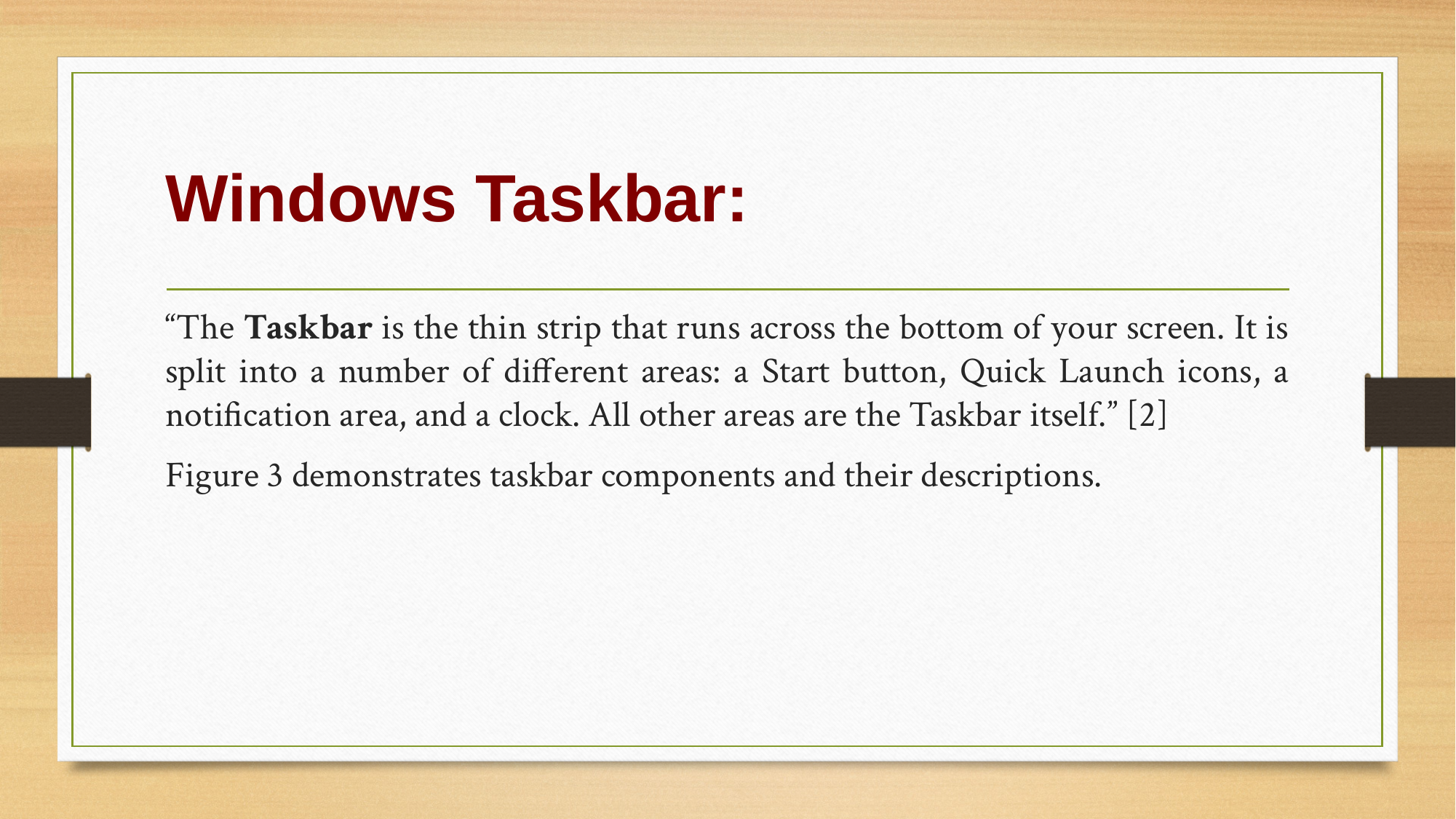

# Windows Taskbar:
“The Taskbar is the thin strip that runs across the bottom of your screen. It is split into a number of different areas: a Start button, Quick Launch icons, a notification area, and a clock. All other areas are the Taskbar itself.” [2]
Figure 3 demonstrates taskbar components and their descriptions.